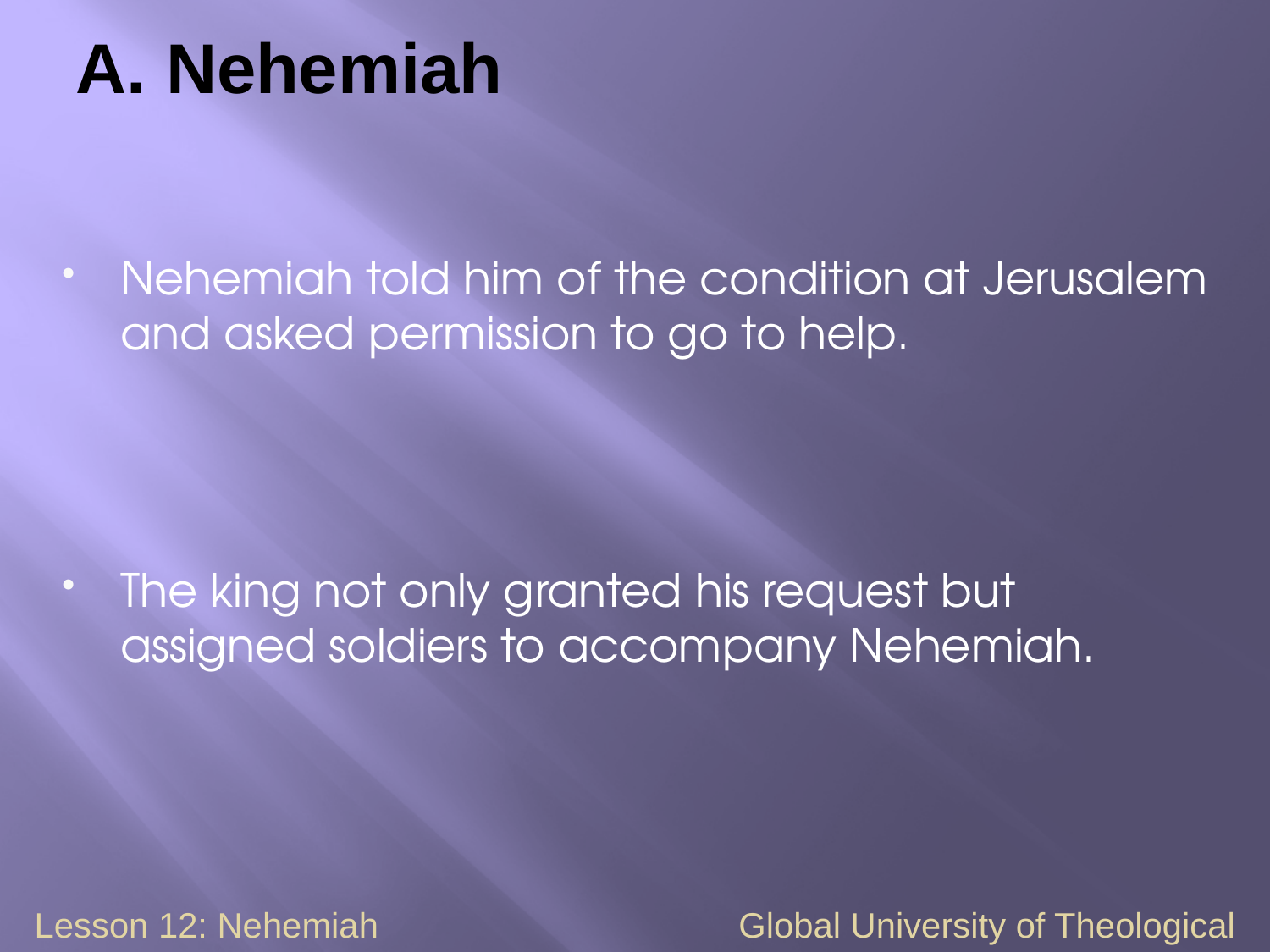

# A. Nehemiah
Nehemiah told him of the condition at Jerusalem and asked permission to go to help.

The king not only granted his request but assigned soldiers to accompany Nehemiah.
Lesson 12: Nehemiah                                     Global University of Theological Studies